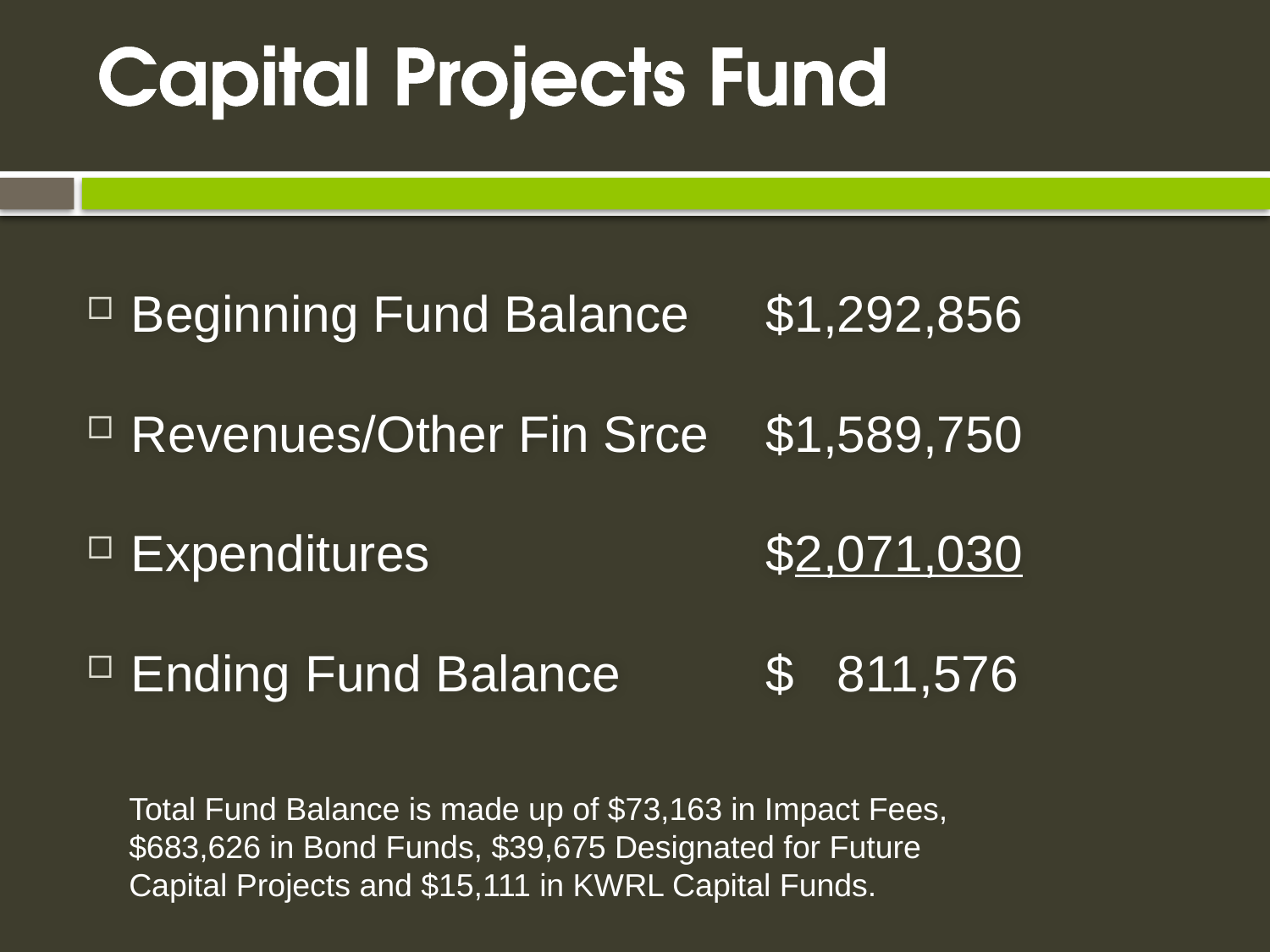

# Capital Projects Fund
Beginning Fund Balance	$1,292,856

Revenues/Other Fin Srce	$1,589,750

Expenditures			$2,071,030

Ending Fund Balance		$   811,576
Total Fund Balance is made up of $73,163 in Impact Fees, $683,626 in Bond Funds, $39,675 Designated for Future Capital Projects and $15,111 in KWRL Capital Funds.